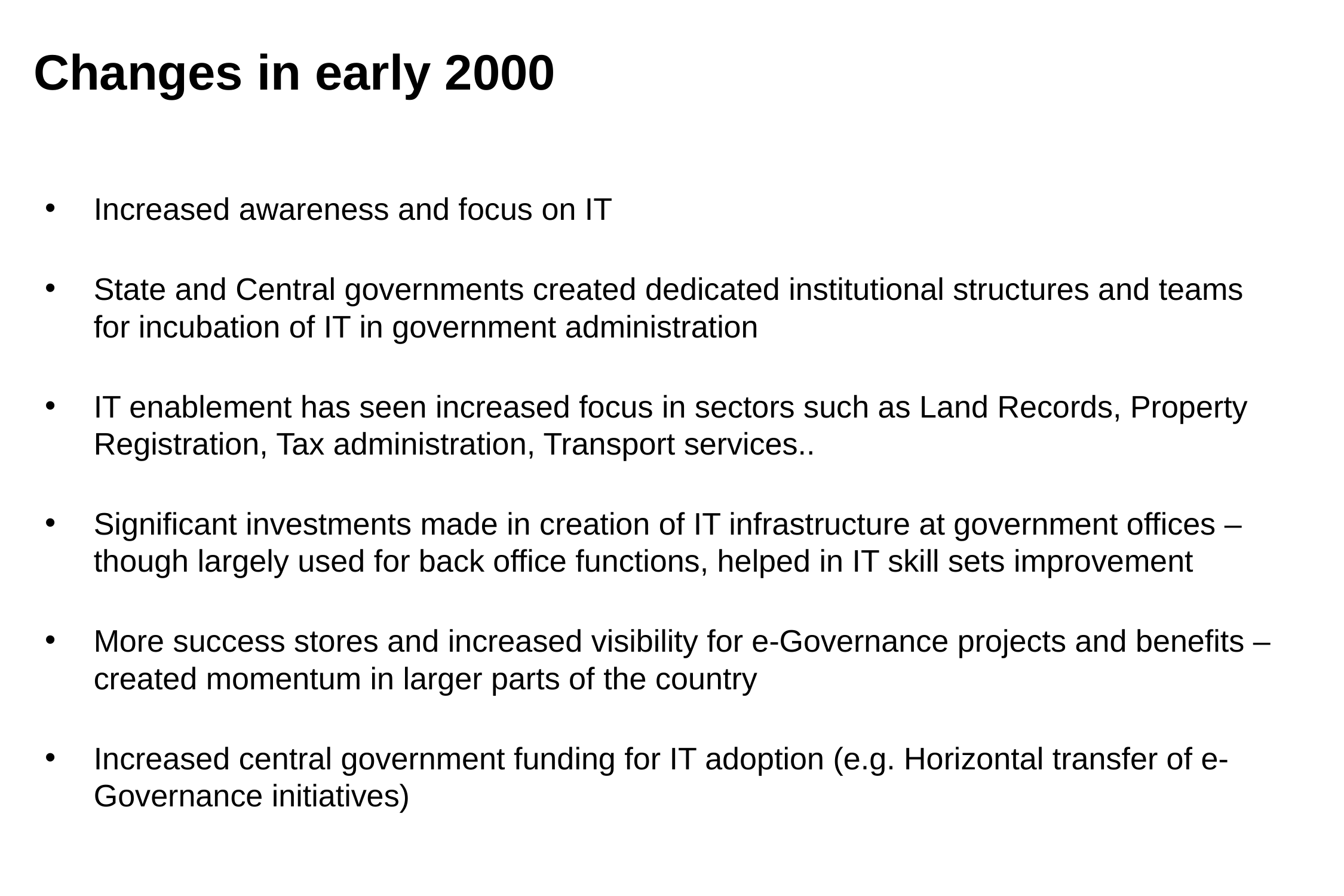

# Changes in early 2000
Increased awareness and focus on IT
State and Central governments created dedicated institutional structures and teams for incubation of IT in government administration
IT enablement has seen increased focus in sectors such as Land Records, Property Registration, Tax administration, Transport services..
Significant investments made in creation of IT infrastructure at government offices – though largely used for back office functions, helped in IT skill sets improvement
More success stores and increased visibility for e-Governance projects and benefits – created momentum in larger parts of the country
Increased central government funding for IT adoption (e.g. Horizontal transfer of e-Governance initiatives)